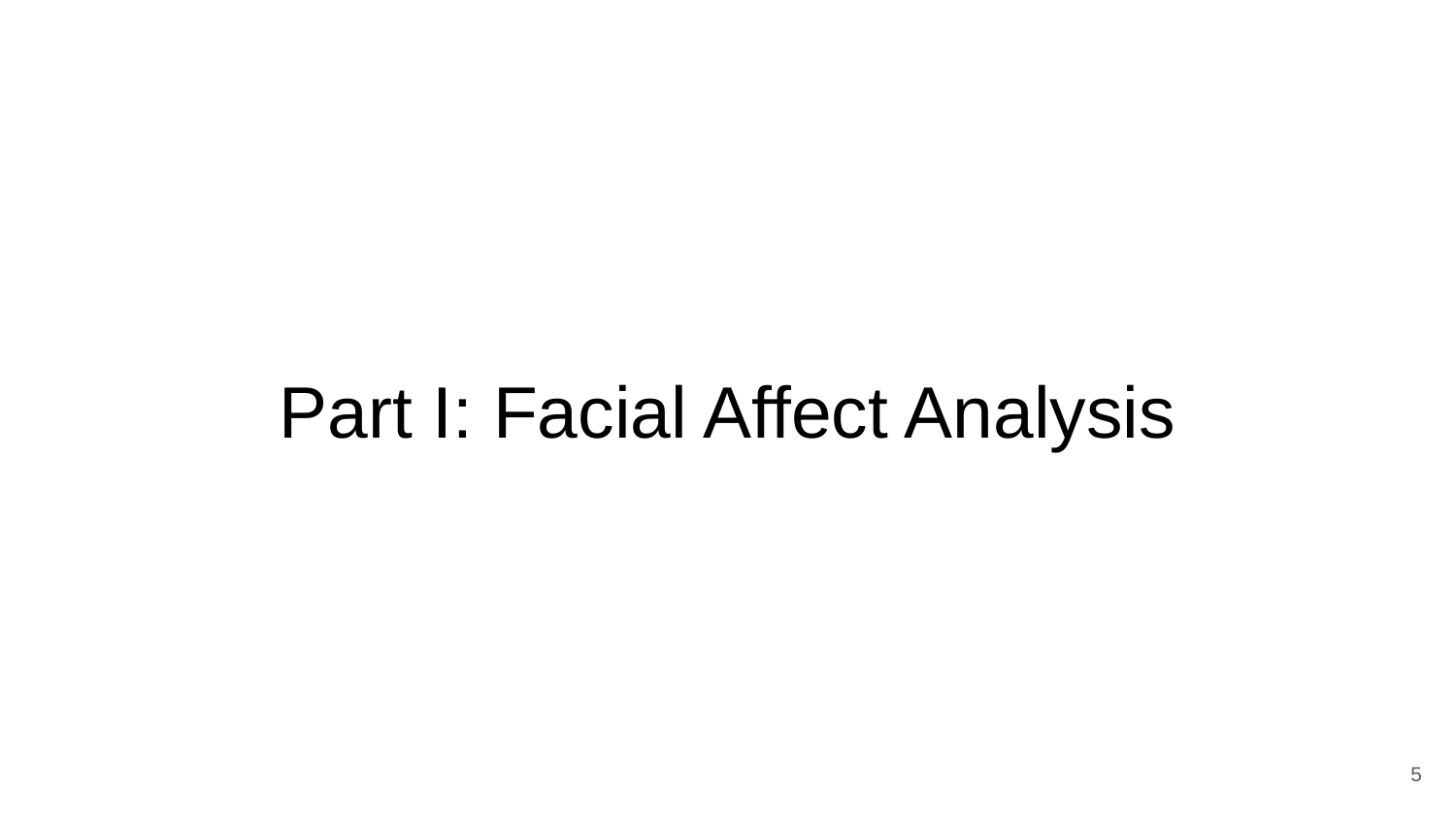

# Part I: Facial Affect Analysis
5